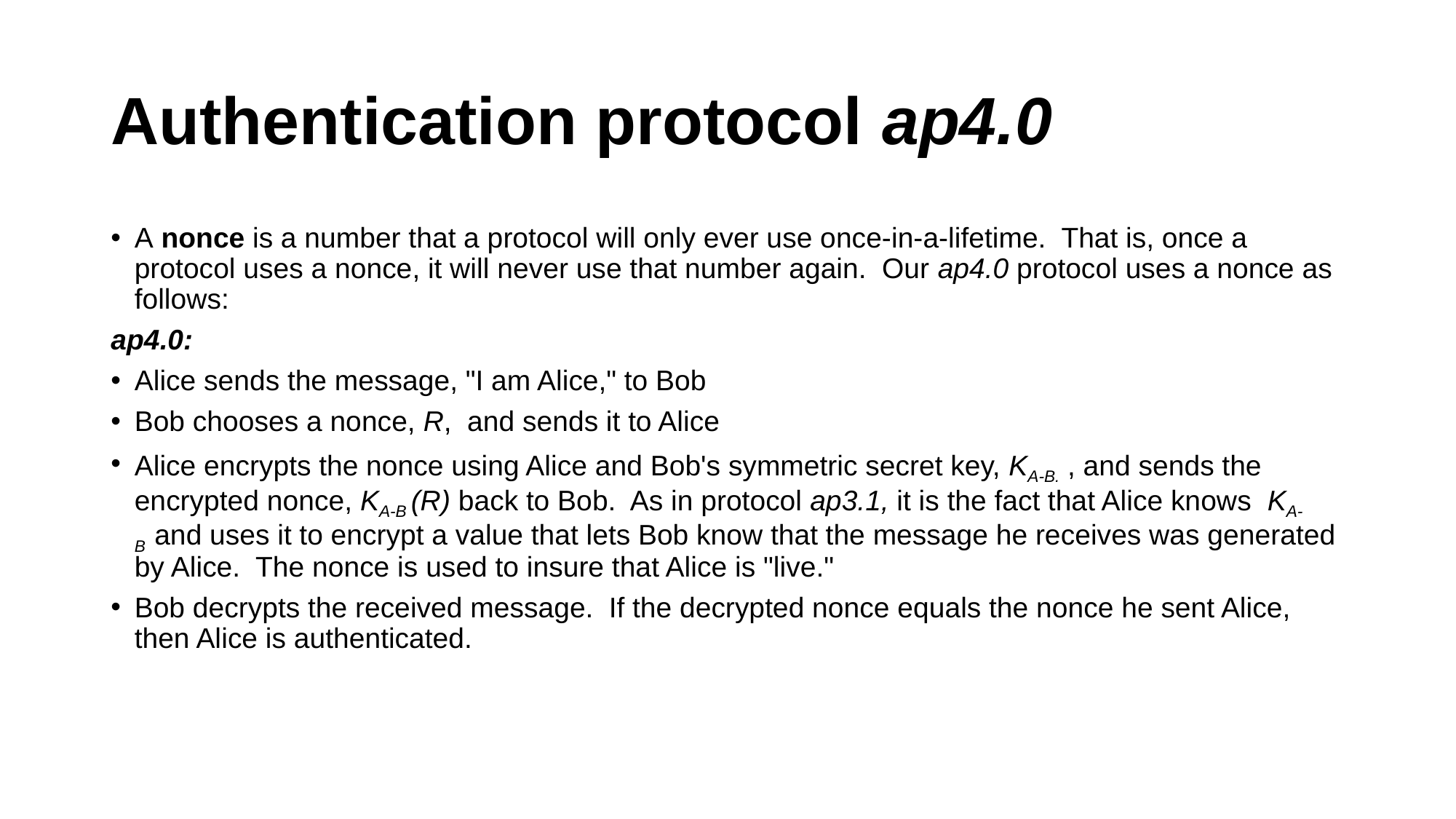

# Authentication protocol ap4.0
A nonce is a number that a protocol will only ever use once-in-a-lifetime.  That is, once a protocol uses a nonce, it will never use that number again.  Our ap4.0 protocol uses a nonce as follows:
ap4.0:
Alice sends the message, "I am Alice," to Bob
Bob chooses a nonce, R,  and sends it to Alice
Alice encrypts the nonce using Alice and Bob's symmetric secret key, KA-B. , and sends the encrypted nonce, KA-B (R) back to Bob.  As in protocol ap3.1, it is the fact that Alice knows  KA-B  and uses it to encrypt a value that lets Bob know that the message he receives was generated by Alice.  The nonce is used to insure that Alice is "live."
Bob decrypts the received message.  If the decrypted nonce equals the nonce he sent Alice, then Alice is authenticated.